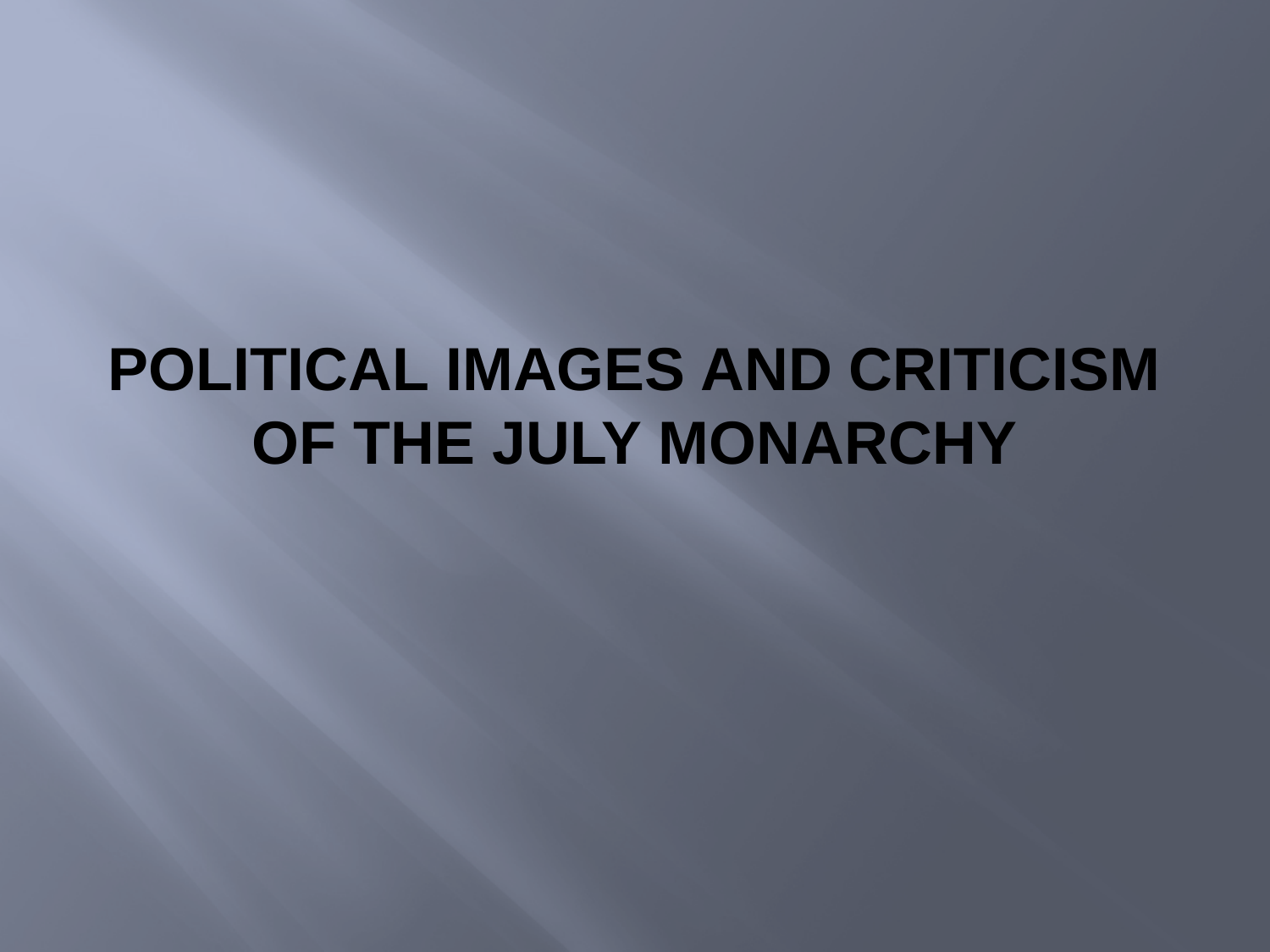

# Political Images and Criticism of the July Monarchy